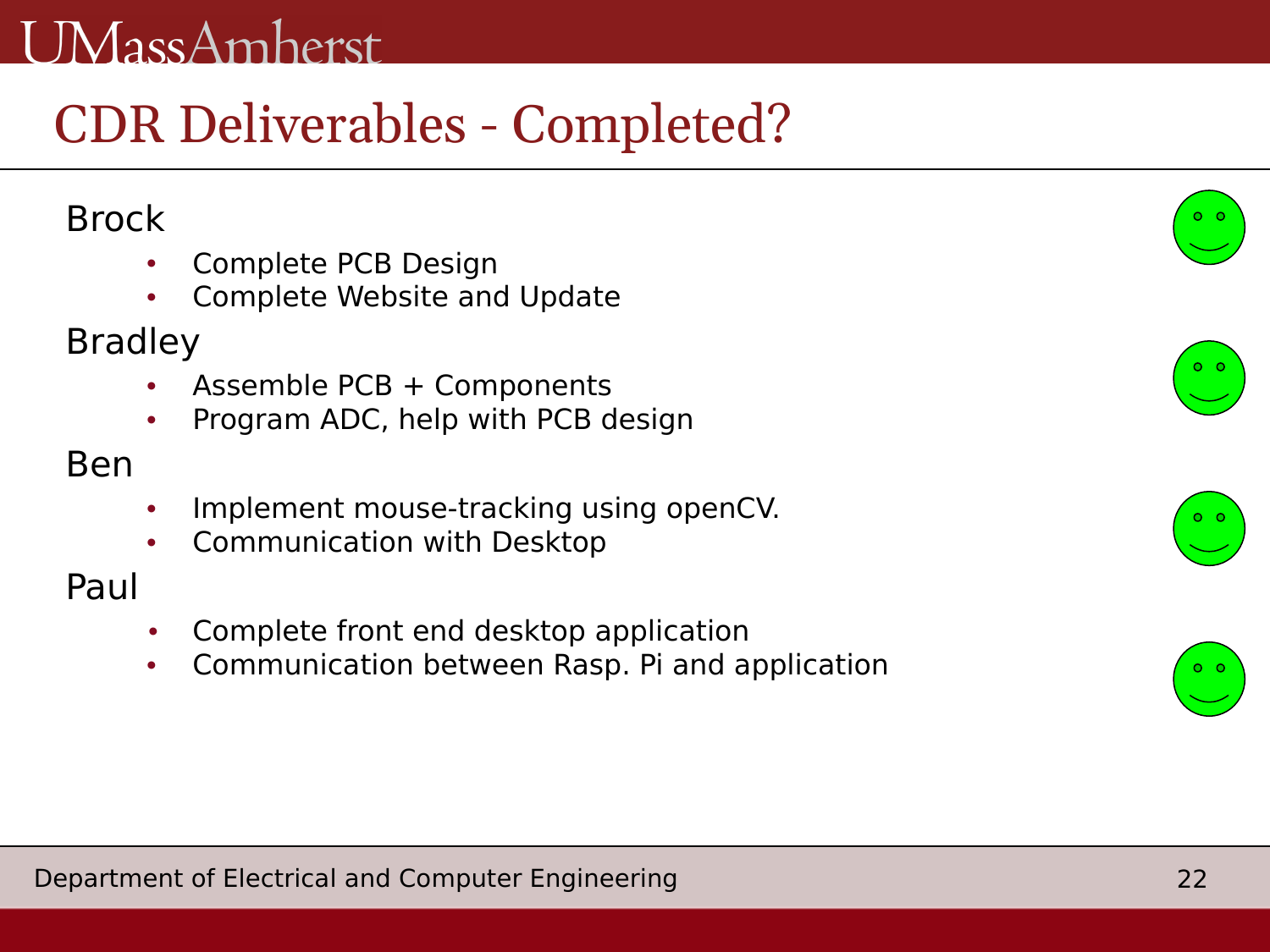

# CDR Deliverables - Completed?
Brock
Complete PCB Design
Complete Website and Update
Bradley
Assemble PCB + Components
Program ADC, help with PCB design
Ben
Implement mouse-tracking using openCV.
Communication with Desktop
Paul
Complete front end desktop application
Communication between Rasp. Pi and application